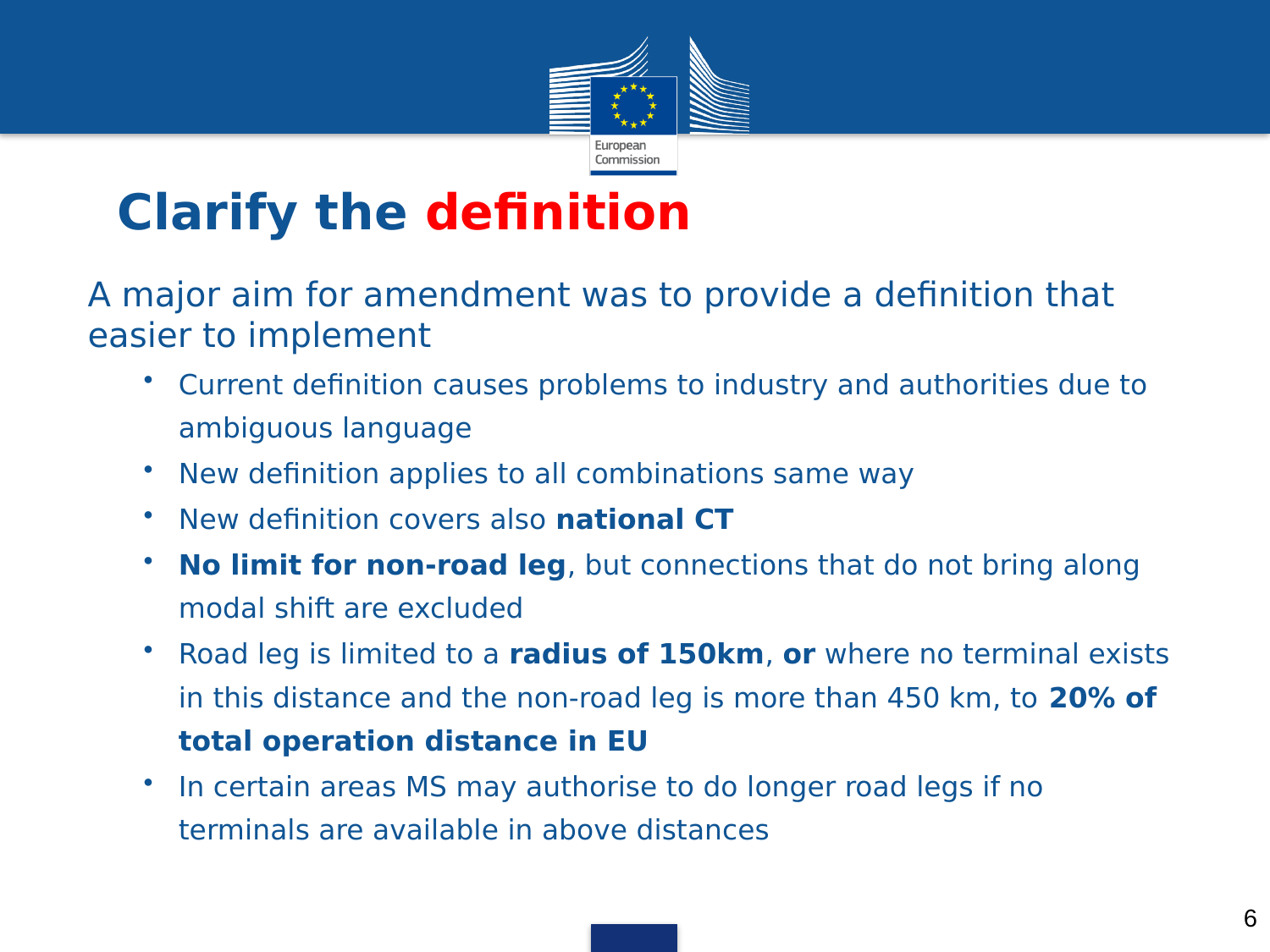

# Clarify the definition
A major aim for amendment was to provide a definition that easier to implement
Current definition causes problems to industry and authorities due to ambiguous language
New definition applies to all combinations same way
New definition covers also national CT
No limit for non-road leg, but connections that do not bring along modal shift are excluded
Road leg is limited to a radius of 150km, or where no terminal exists in this distance and the non-road leg is more than 450 km, to 20% of total operation distance in EU
In certain areas MS may authorise to do longer road legs if no terminals are available in above distances

6